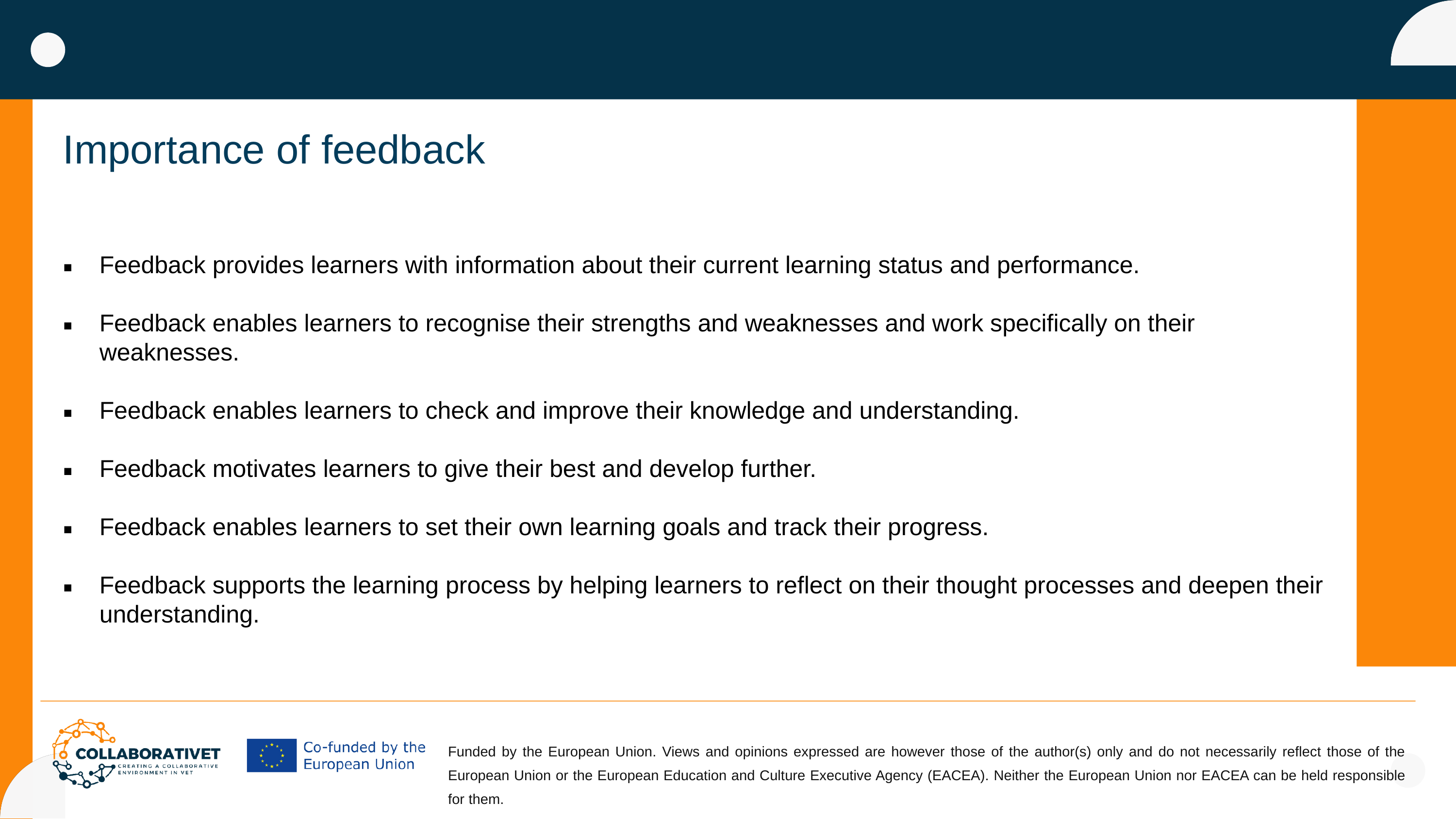

Importance of feedback
Feedback provides learners with information about their current learning status and performance.

Feedback enables learners to recognise their strengths and weaknesses and work specifically on their weaknesses.

Feedback enables learners to check and improve their knowledge and understanding.

Feedback motivates learners to give their best and develop further.

Feedback enables learners to set their own learning goals and track their progress.

Feedback supports the learning process by helping learners to reflect on their thought processes and deepen their understanding.

Funded by the European Union. Views and opinions expressed are however those of the author(s) only and do not necessarily reflect those of the European Union or the European Education and Culture Executive Agency (EACEA). Neither the European Union nor EACEA can be held responsible for them.